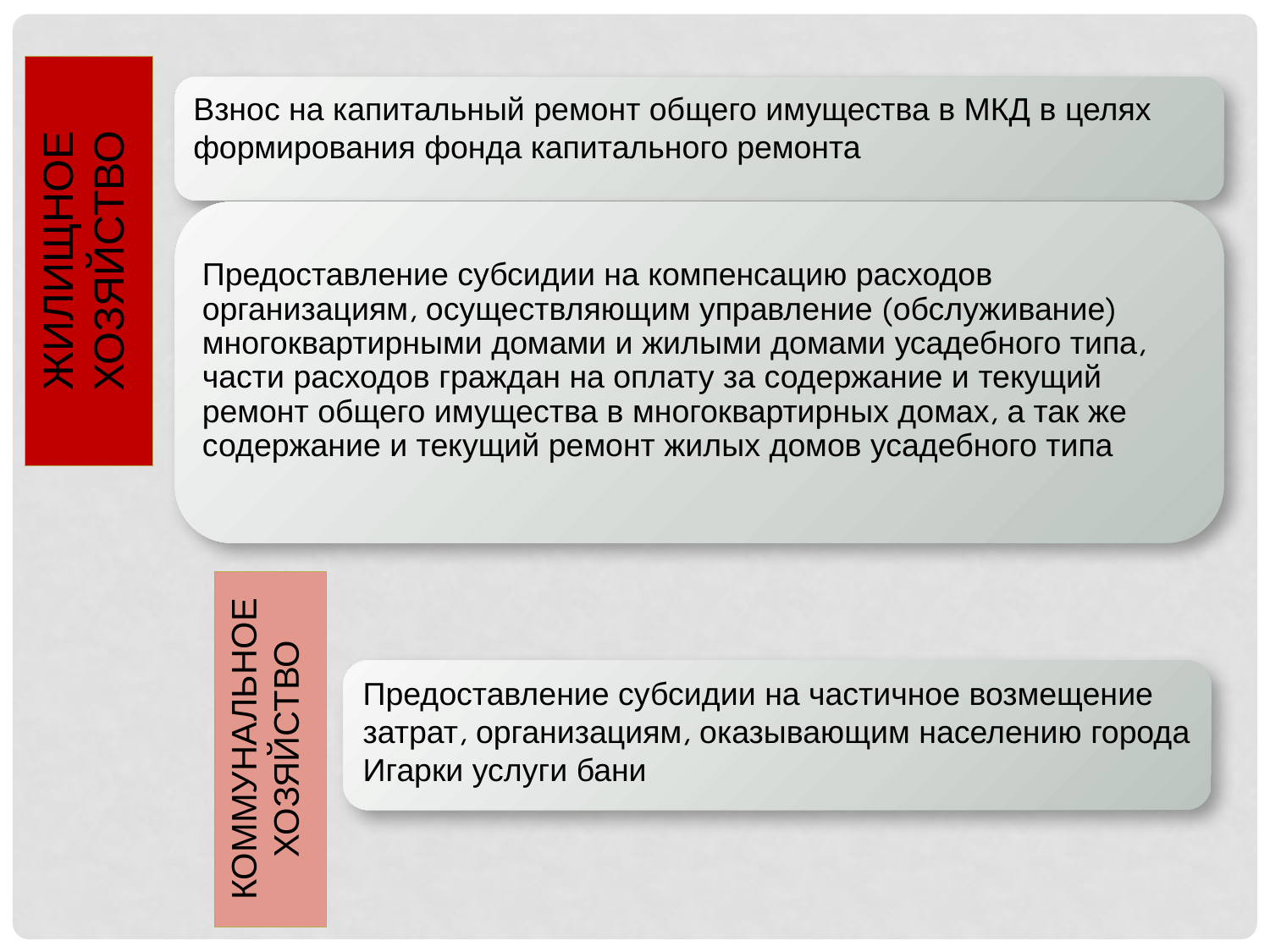

ЖИЛИЩНОЕ ХОЗЯЙСТВО
Взнос на капитальный ремонт общего имущества в МКД в целях формирования фонда капитального ремонта

Предоставление субсидии на компенсацию расходов организациям, осуществляющим управление (обслуживание) многоквартирными домами и жилыми домами усадебного типа, части расходов граждан на оплату за содержание и текущий ремонт общего имущества в многоквартирных домах, а так же содержание и текущий ремонт жилых домов усадебного типа

Предоставление субсидии на частичное возмещение затрат, организациям, оказывающим населению города Игарки услуги бани
КОММУНАЛЬНОЕ ХОЗЯЙСТВО